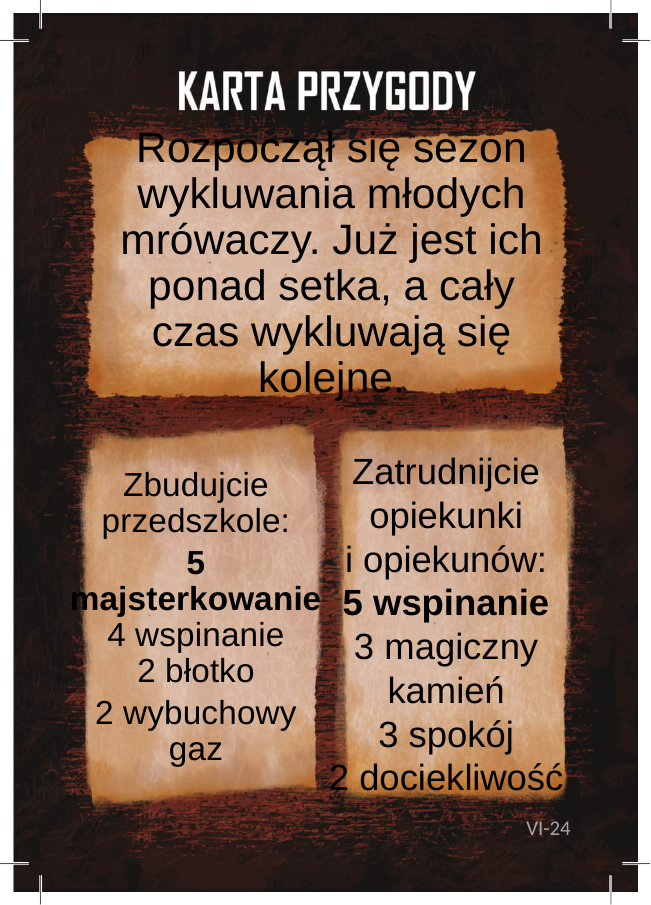

# Rozpoczął się sezon wykluwania młodych mrówaczy. Już jest ich ponad setka, a cały czas wykluwają się kolejne.
Zatrudnijcie opiekunki
i opiekunów:
5 wspinanie
3 magiczny kamień
3 spokój
2 dociekliwość
Zbudujcie przedszkole:
5 majsterkowanie
4 wspinanie
2 błotko
2 wybuchowy gaz
VI-24